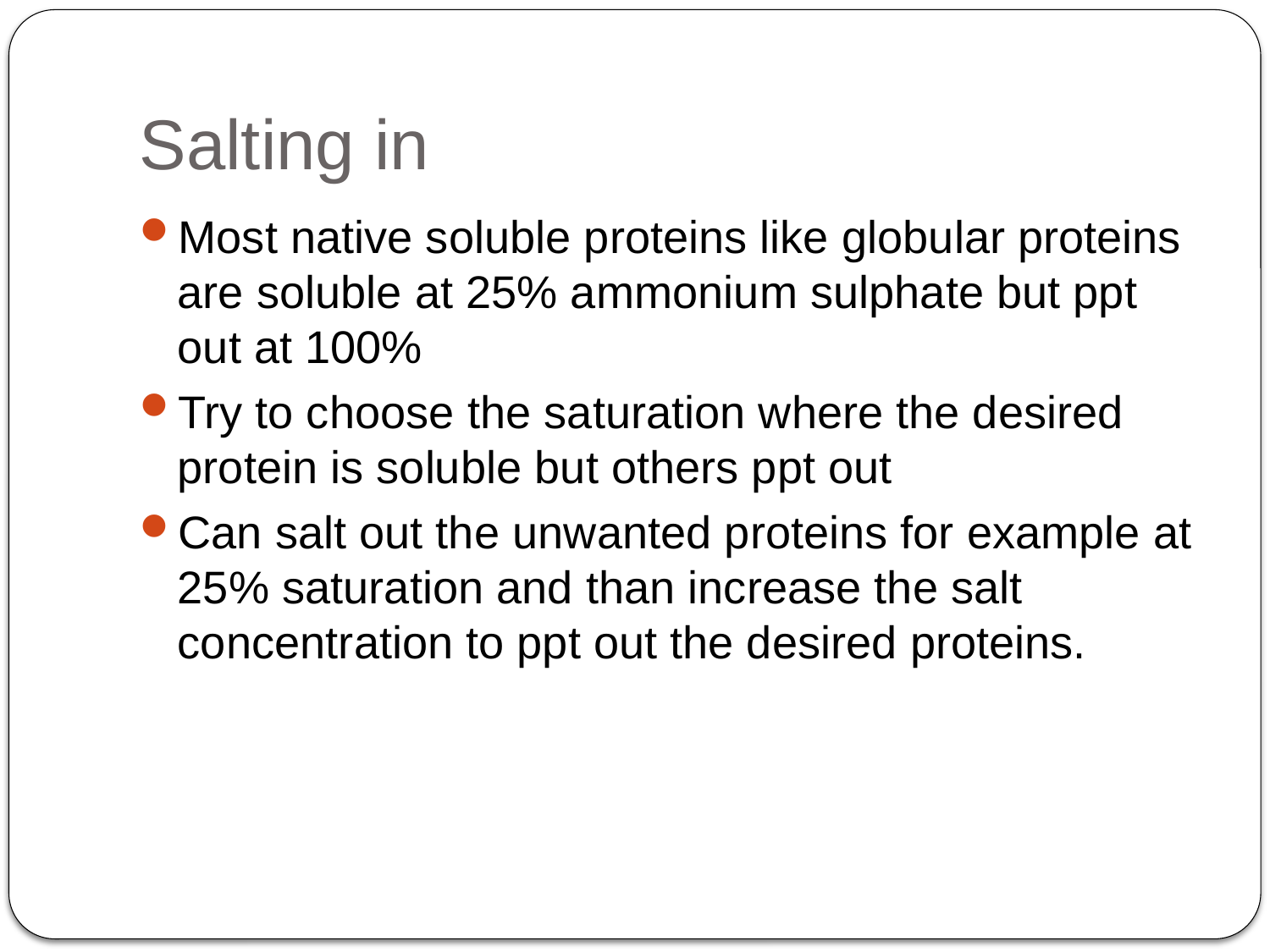

# Salting in
Most native soluble proteins like globular proteins are soluble at 25% ammonium sulphate but ppt out at 100%
Try to choose the saturation where the desired protein is soluble but others ppt out
Can salt out the unwanted proteins for example at 25% saturation and than increase the salt concentration to ppt out the desired proteins.